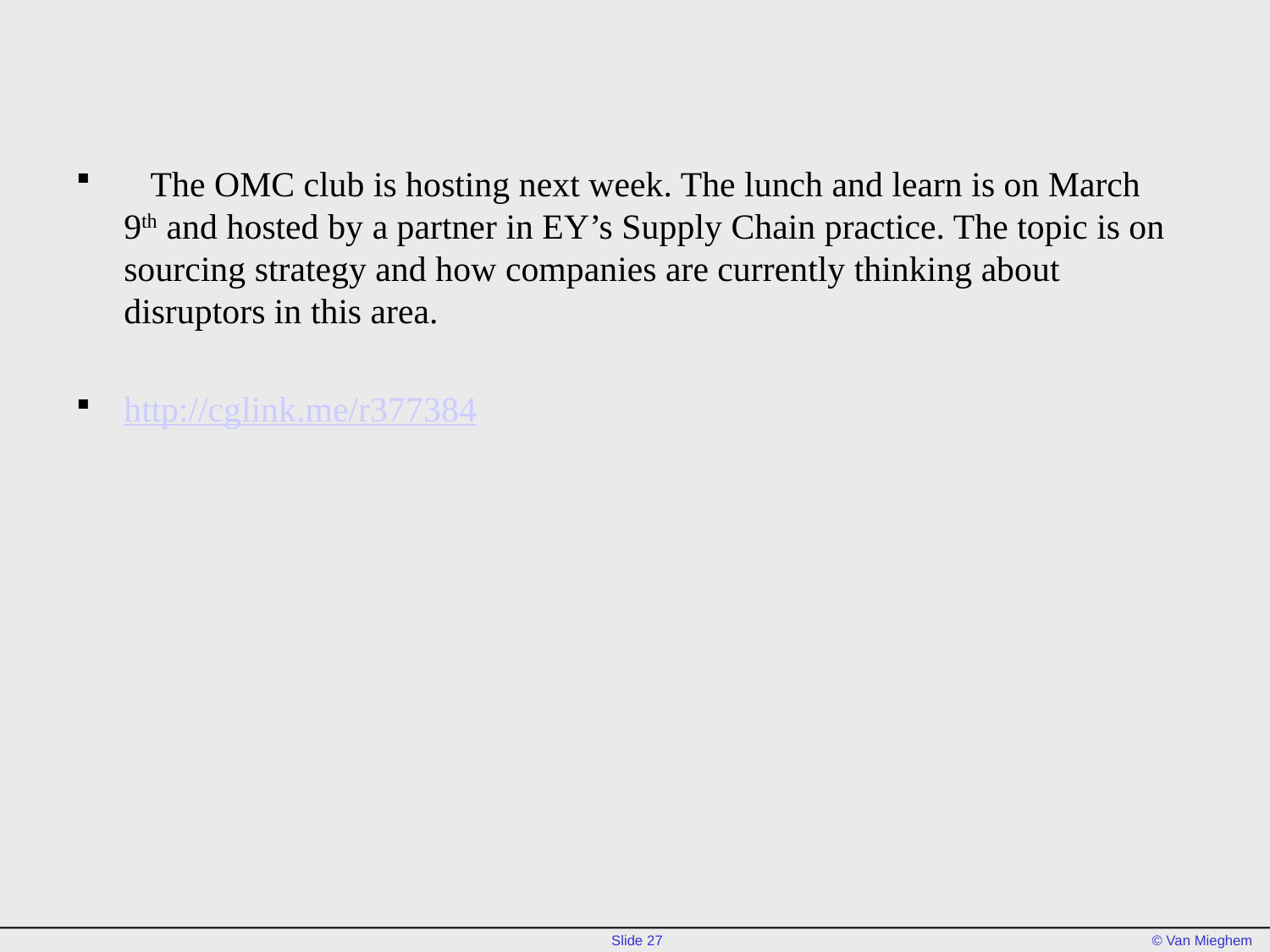

#
   The OMC club is hosting next week. The lunch and learn is on March 9th and hosted by a partner in EY’s Supply Chain practice. The topic is on sourcing strategy and how companies are currently thinking about disruptors in this area.

http://cglink.me/r377384